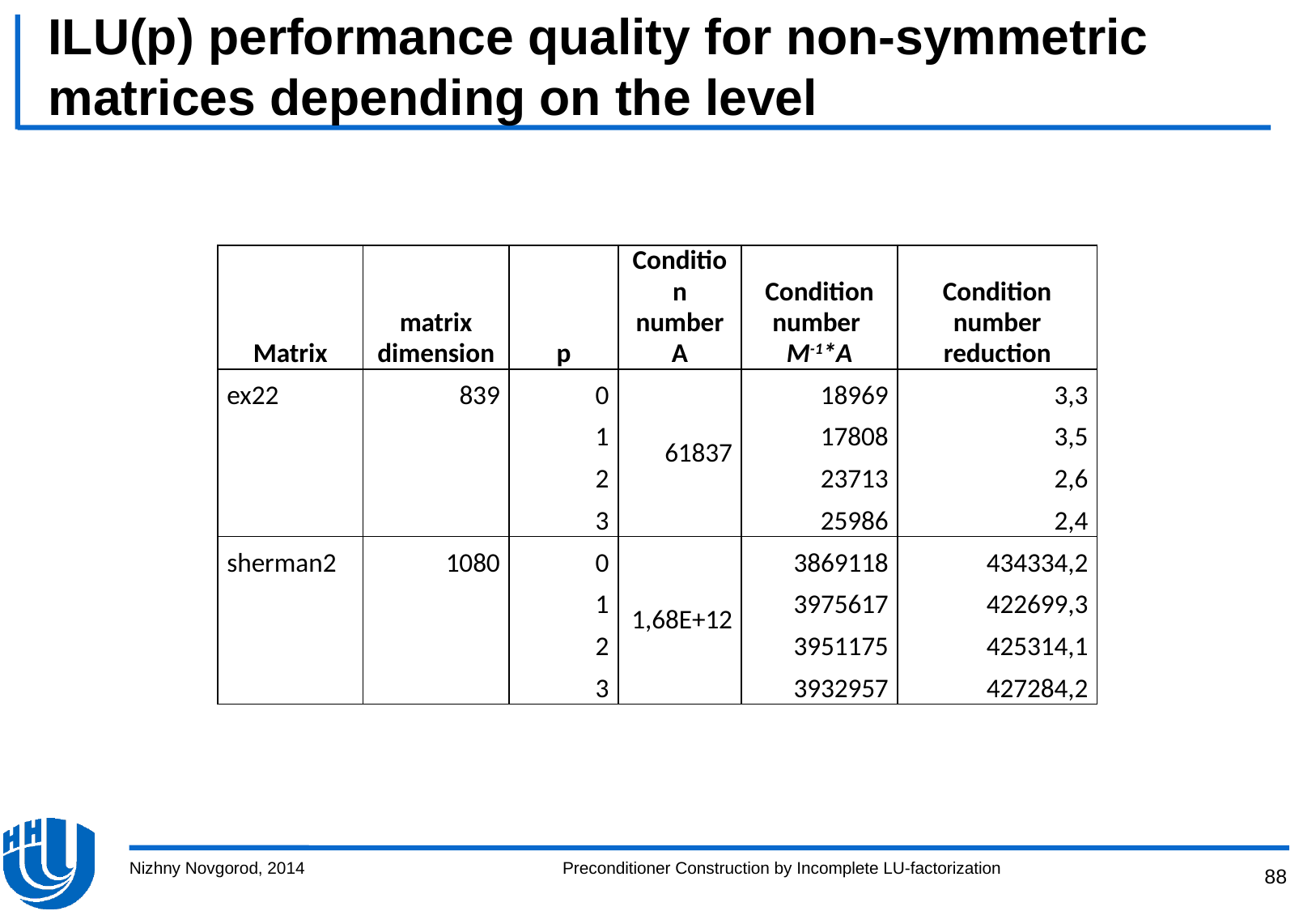

# ILU(p) performance quality for non-symmetric matrices depending on the level
| Matrix | matrix dimension | p | Condition number A | Condition number M-1\*A | Condition number reduction |
| --- | --- | --- | --- | --- | --- |
| ex22 | 839 | 0 | 61837 | 18969 | 3,3 |
|  |  | 1 |  | 17808 | 3,5 |
|  |  | 2 |  | 23713 | 2,6 |
|  |  | 3 |  | 25986 | 2,4 |
| sherman2 | 1080 | 0 | 1,68E+12 | 3869118 | 434334,2 |
|  |  | 1 |  | 3975617 | 422699,3 |
|  |  | 2 |  | 3951175 | 425314,1 |
|  |  | 3 |  | 3932957 | 427284,2 |
Nizhny Novgorod, 2014
Preconditioner Construction by Incomplete LU-factorization